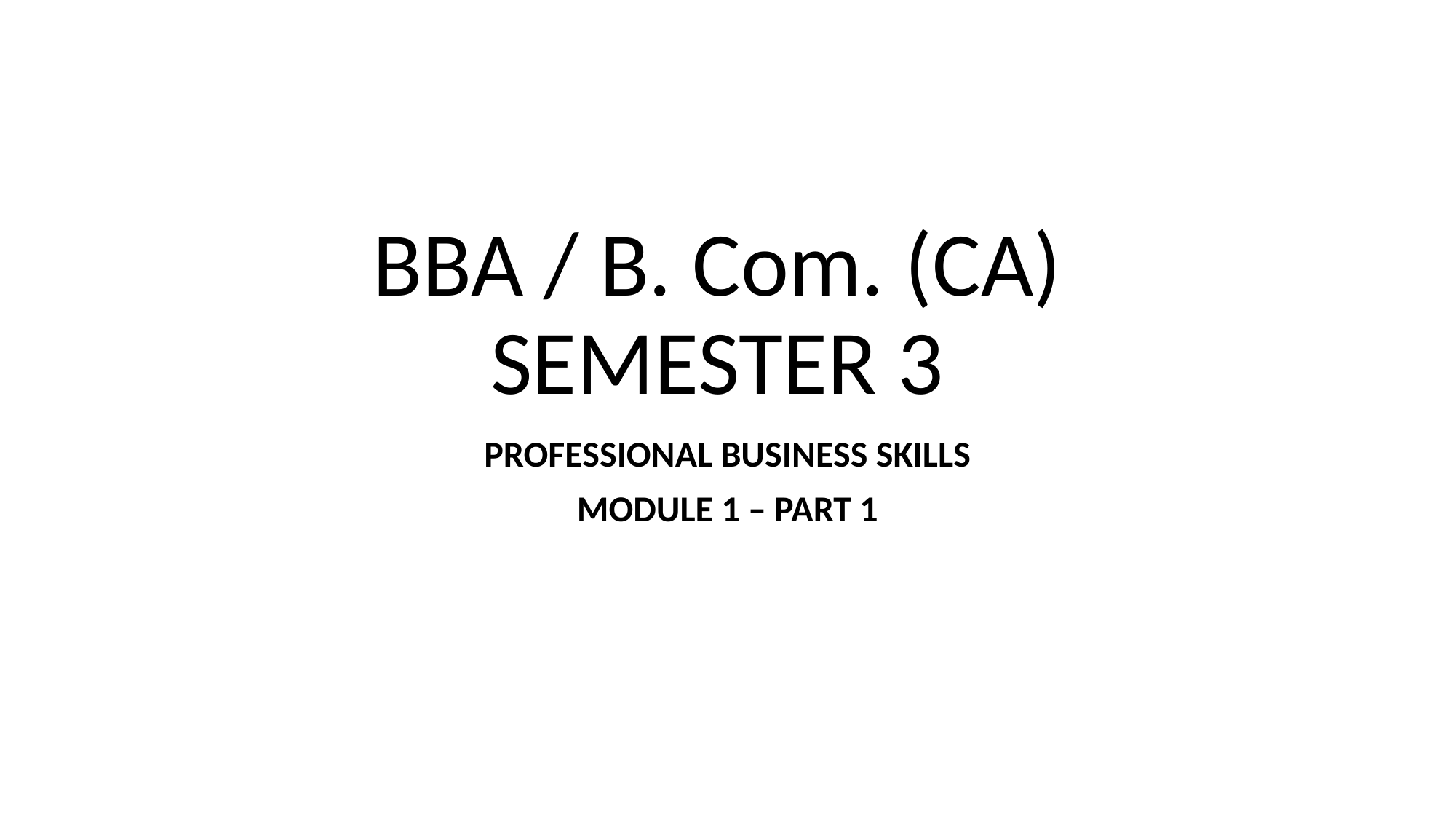

# BBA / B. Com. (CA) SEMESTER 3
PROFESSIONAL BUSINESS SKILLS
MODULE 1 – PART 1